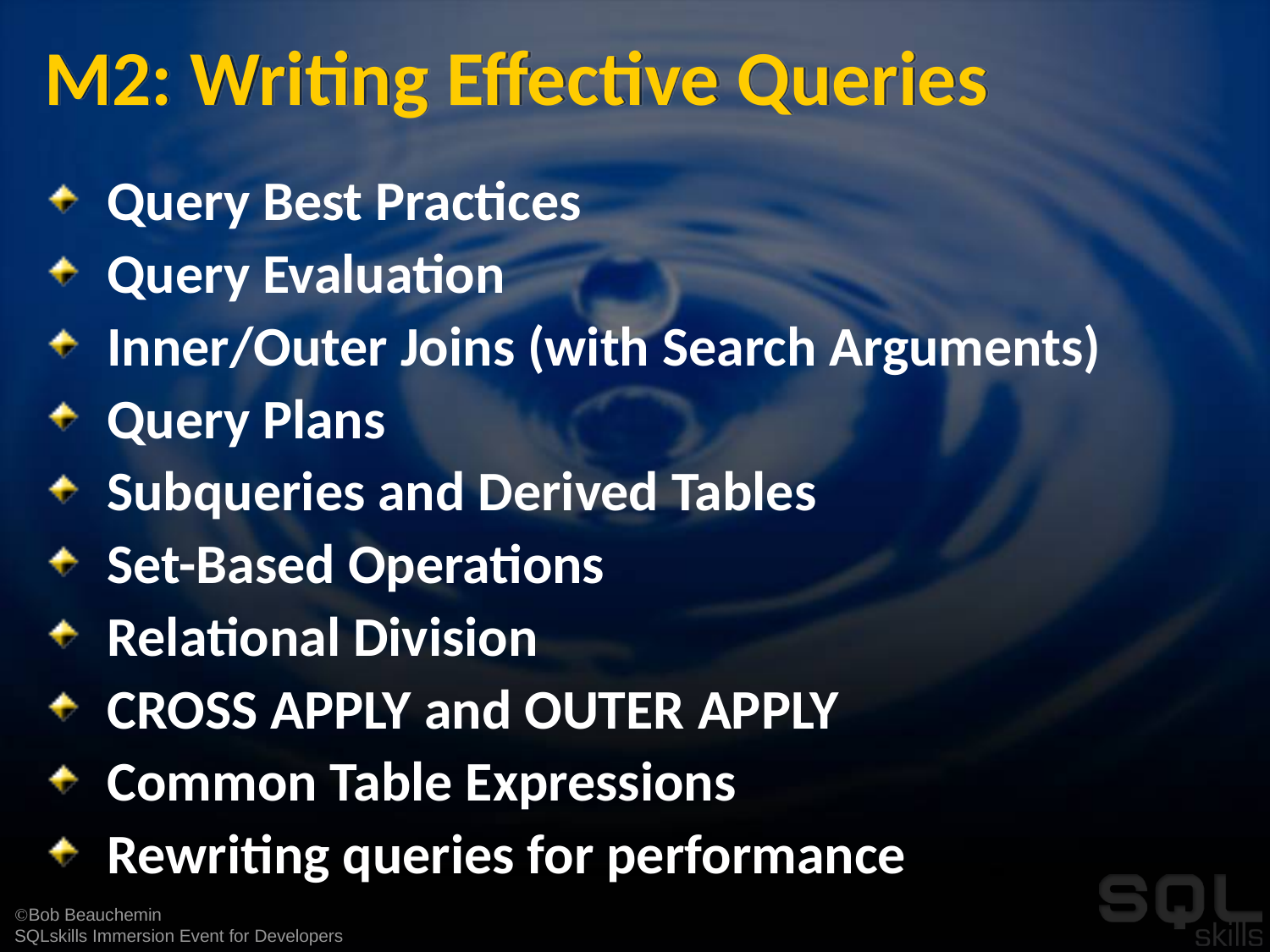

# M2: Writing Effective Queries
Query Best Practices
Query Evaluation
Inner/Outer Joins (with Search Arguments)
Query Plans
Subqueries and Derived Tables
Set-Based Operations
Relational Division
CROSS APPLY and OUTER APPLY
Common Table Expressions
Rewriting queries for performance